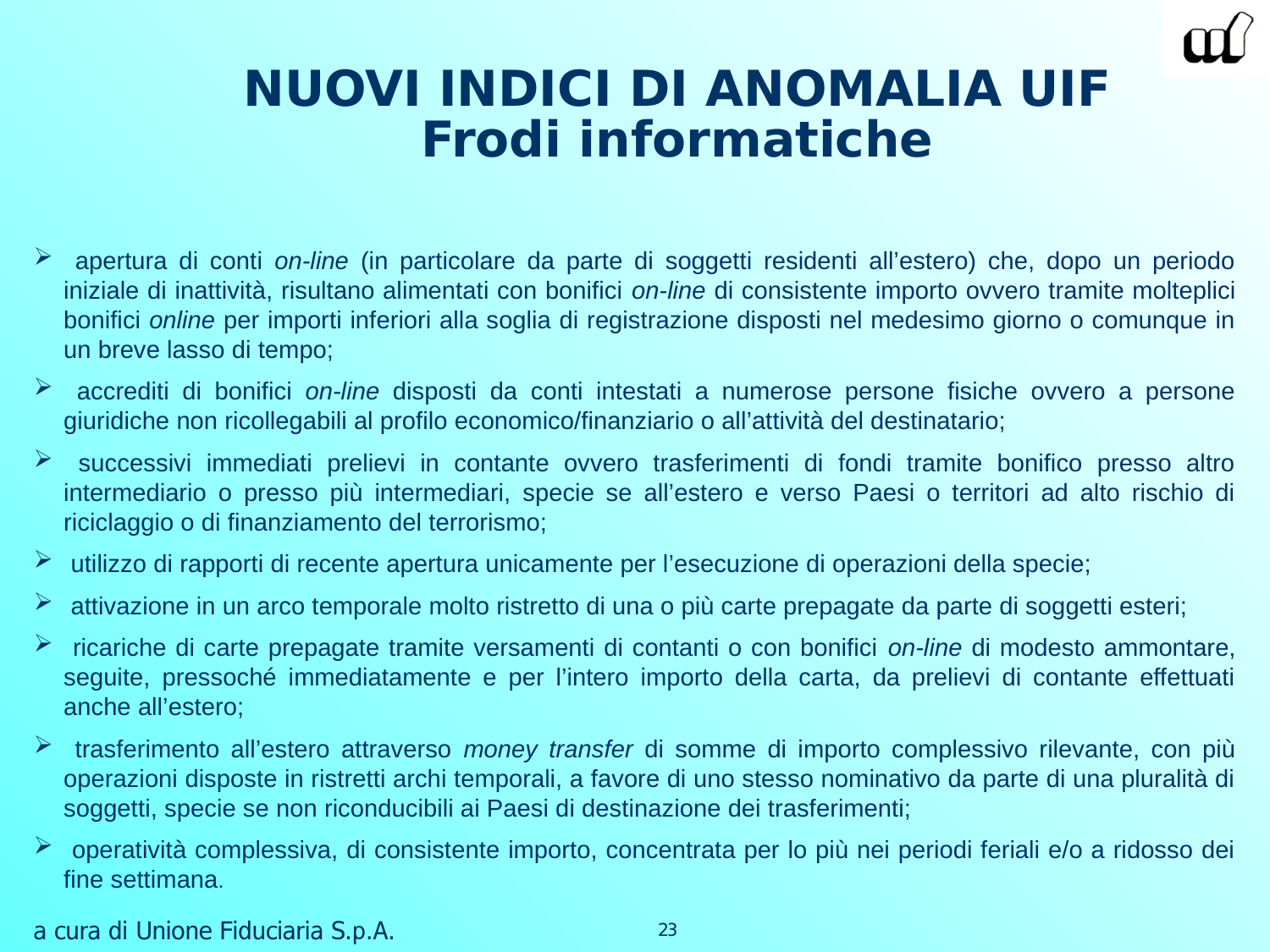

NUOVI INDICI DI ANOMALIA UIF
Frodi informatiche
 apertura di conti on-line (in particolare da parte di soggetti residenti all’estero) che, dopo un periodo iniziale di inattività, risultano alimentati con bonifici on-line di consistente importo ovvero tramite molteplici bonifici online per importi inferiori alla soglia di registrazione disposti nel medesimo giorno o comunque in un breve lasso di tempo;
 accrediti di bonifici on-line disposti da conti intestati a numerose persone fisiche ovvero a persone giuridiche non ricollegabili al profilo economico/finanziario o all’attività del destinatario;
 successivi immediati prelievi in contante ovvero trasferimenti di fondi tramite bonifico presso altro intermediario o presso più intermediari, specie se all’estero e verso Paesi o territori ad alto rischio di riciclaggio o di finanziamento del terrorismo;
 utilizzo di rapporti di recente apertura unicamente per l’esecuzione di operazioni della specie;
 attivazione in un arco temporale molto ristretto di una o più carte prepagate da parte di soggetti esteri;
 ricariche di carte prepagate tramite versamenti di contanti o con bonifici on-line di modesto ammontare, seguite, pressoché immediatamente e per l’intero importo della carta, da prelievi di contante effettuati anche all’estero;
 trasferimento all’estero attraverso money transfer di somme di importo complessivo rilevante, con più operazioni disposte in ristretti archi temporali, a favore di uno stesso nominativo da parte di una pluralità di soggetti, specie se non riconducibili ai Paesi di destinazione dei trasferimenti;
 operatività complessiva, di consistente importo, concentrata per lo più nei periodi feriali e/o a ridosso dei fine settimana.